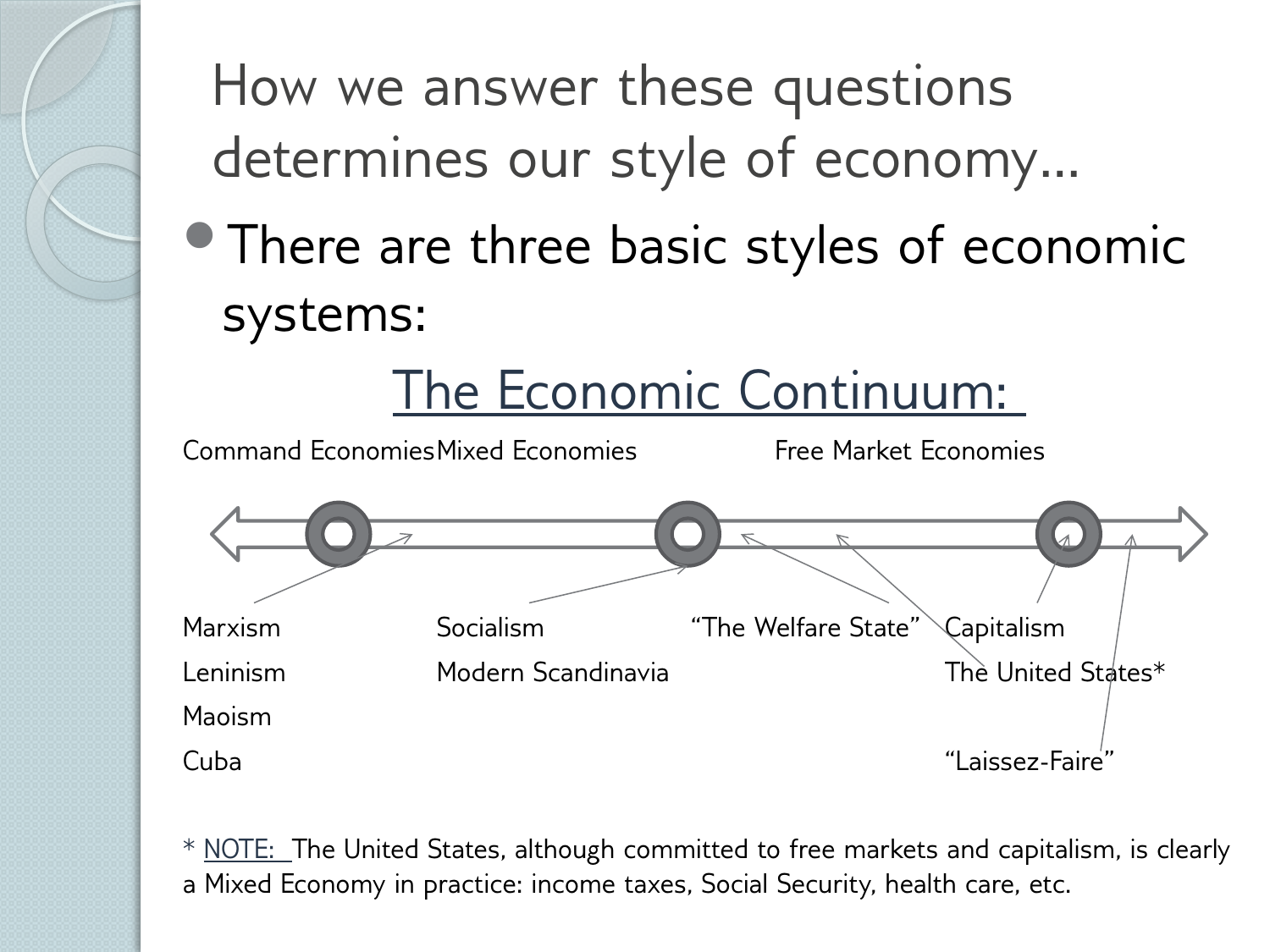

# How we answer these questions determines our style of economy…
There are three basic styles of economic systems:
The Economic Continuum:
Command Economies	Mixed Economies	          Free Market Economies

Marxism		Socialism		“The Welfare State”	Capitalism
Leninism		Modern Scandinavia			The United States*
Maoism
Cuba						“Laissez-Faire”

* NOTE:  The United States, although committed to free markets and capitalism, is clearly a Mixed Economy in practice: income taxes, Social Security, health care, etc.